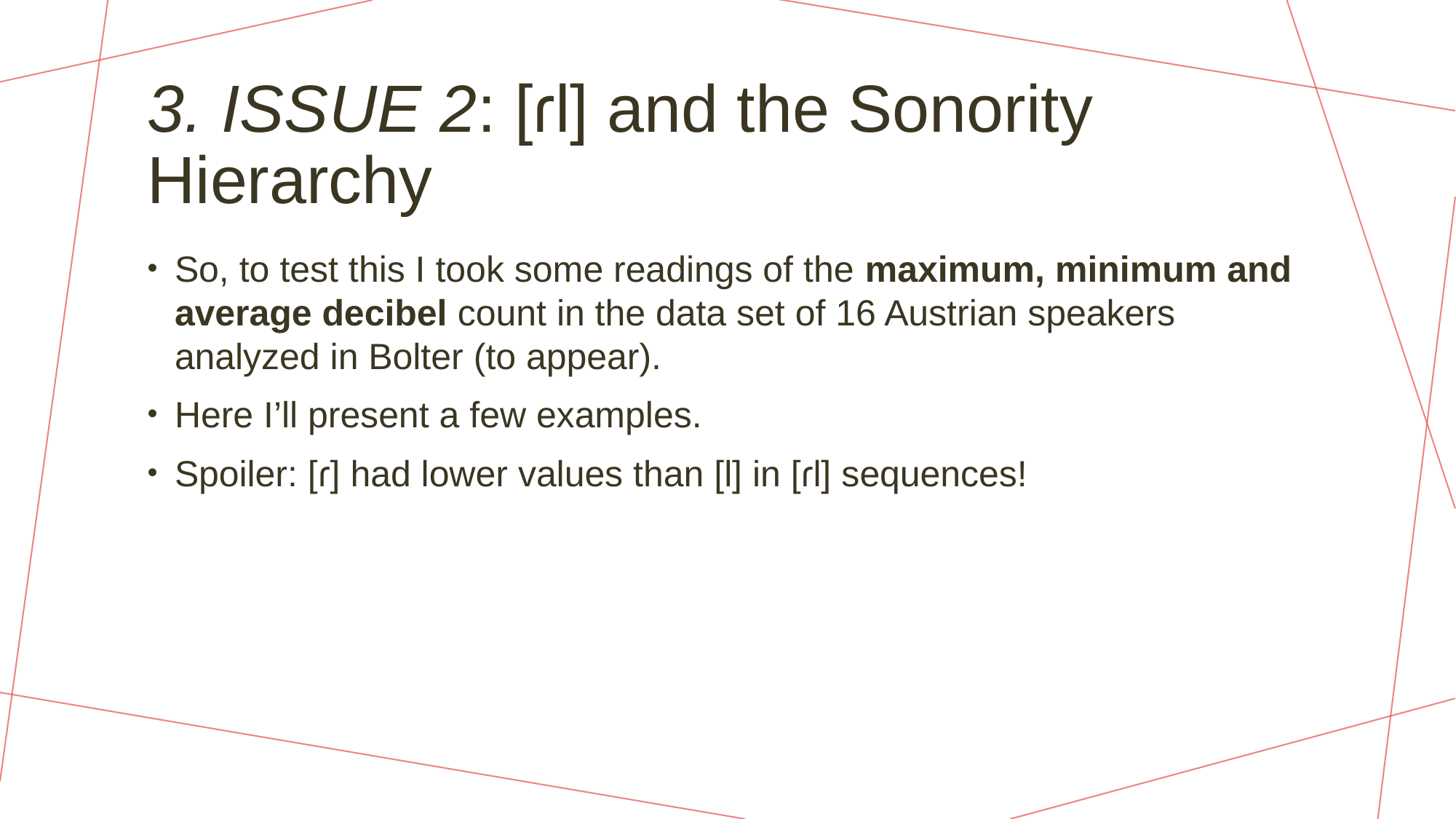

# 3. ISSUE 2: [ɾl] and the Sonority Hierarchy
So, to test this I took some readings of the maximum, minimum and average decibel count in the data set of 16 Austrian speakers analyzed in Bolter (to appear).
Here I’ll present a few examples.
Spoiler: [ɾ] had lower values than [l] in [ɾl] sequences!